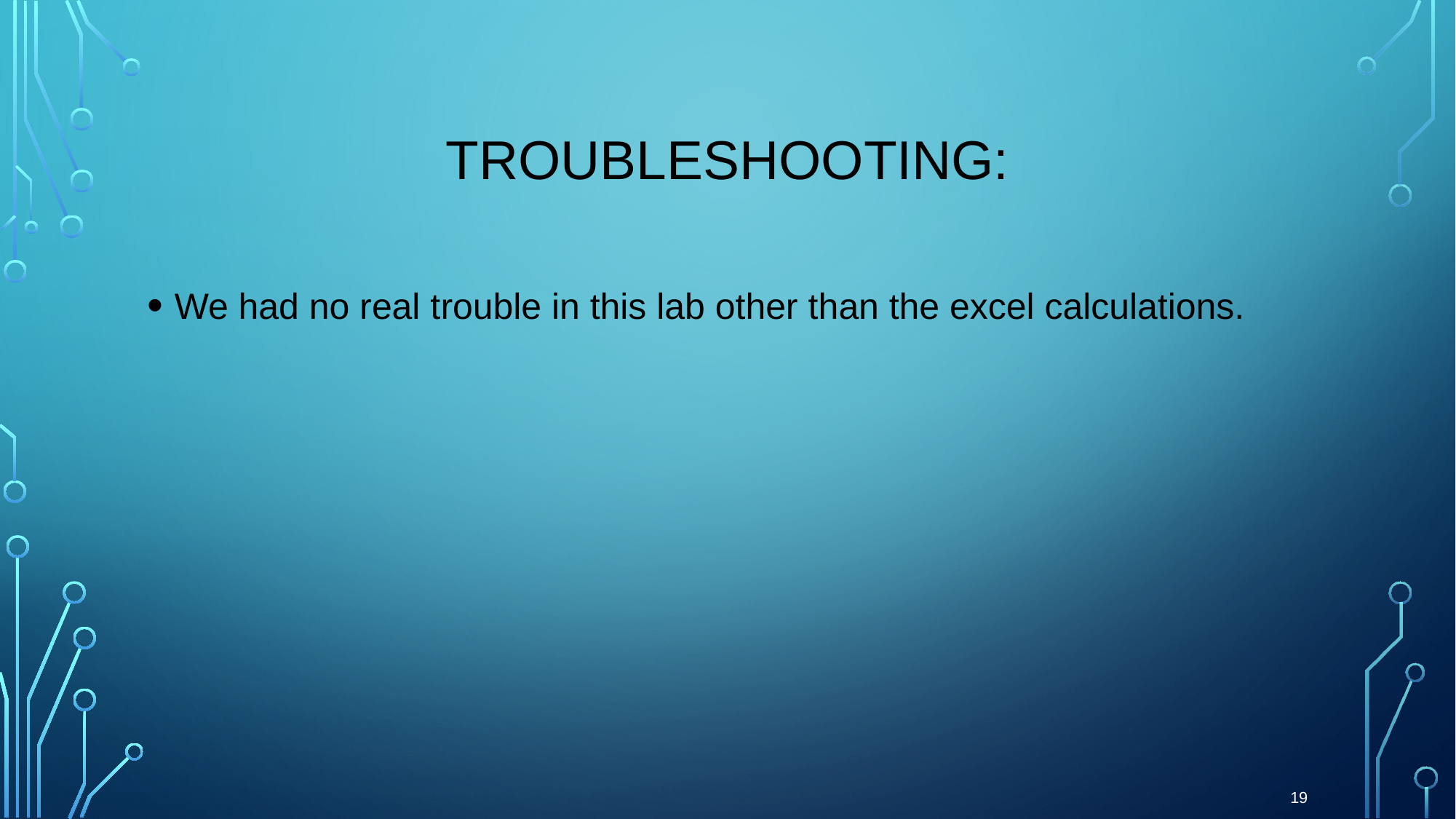

# Troubleshooting:
We had no real trouble in this lab other than the excel calculations.
19